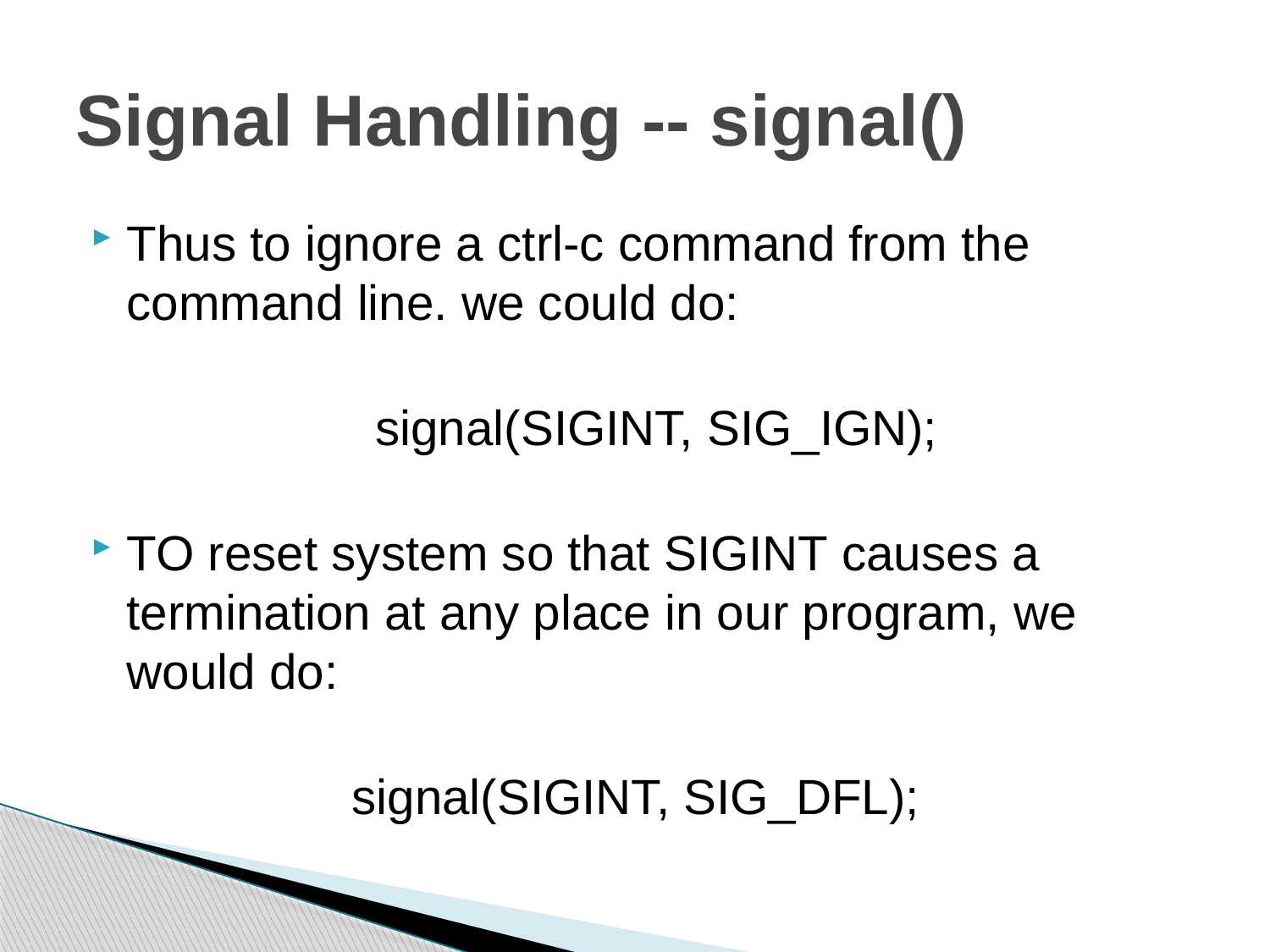

# Signal Handling -- signal()
Thus to ignore a ctrl-c command from the command line. we could do:
   signal(SIGINT, SIG_IGN);
TO reset system so that SIGINT causes a termination at any place in our program, we would do:
signal(SIGINT, SIG_DFL);